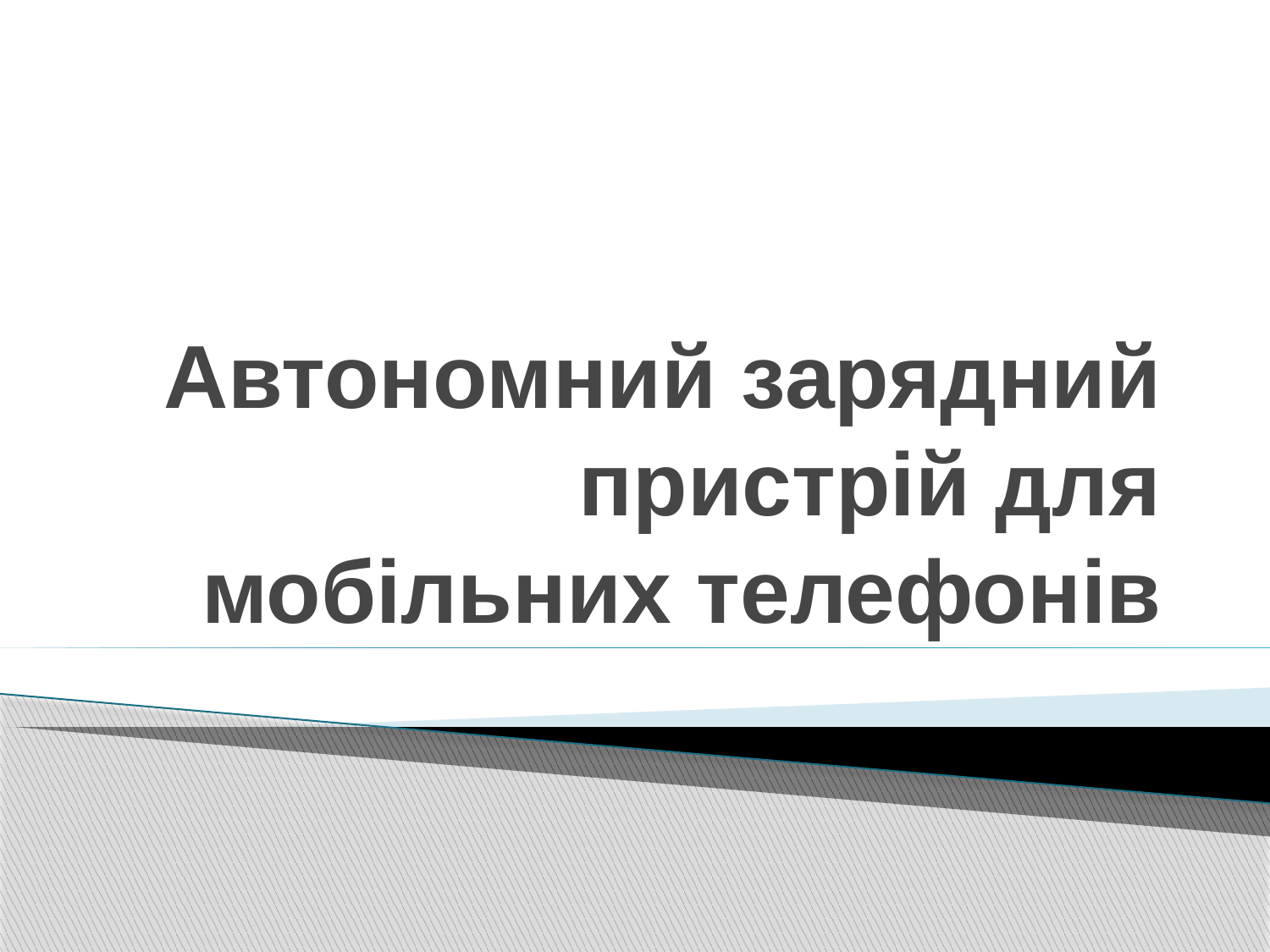

# Автономний зарядний пристрій для мобільних телефонів